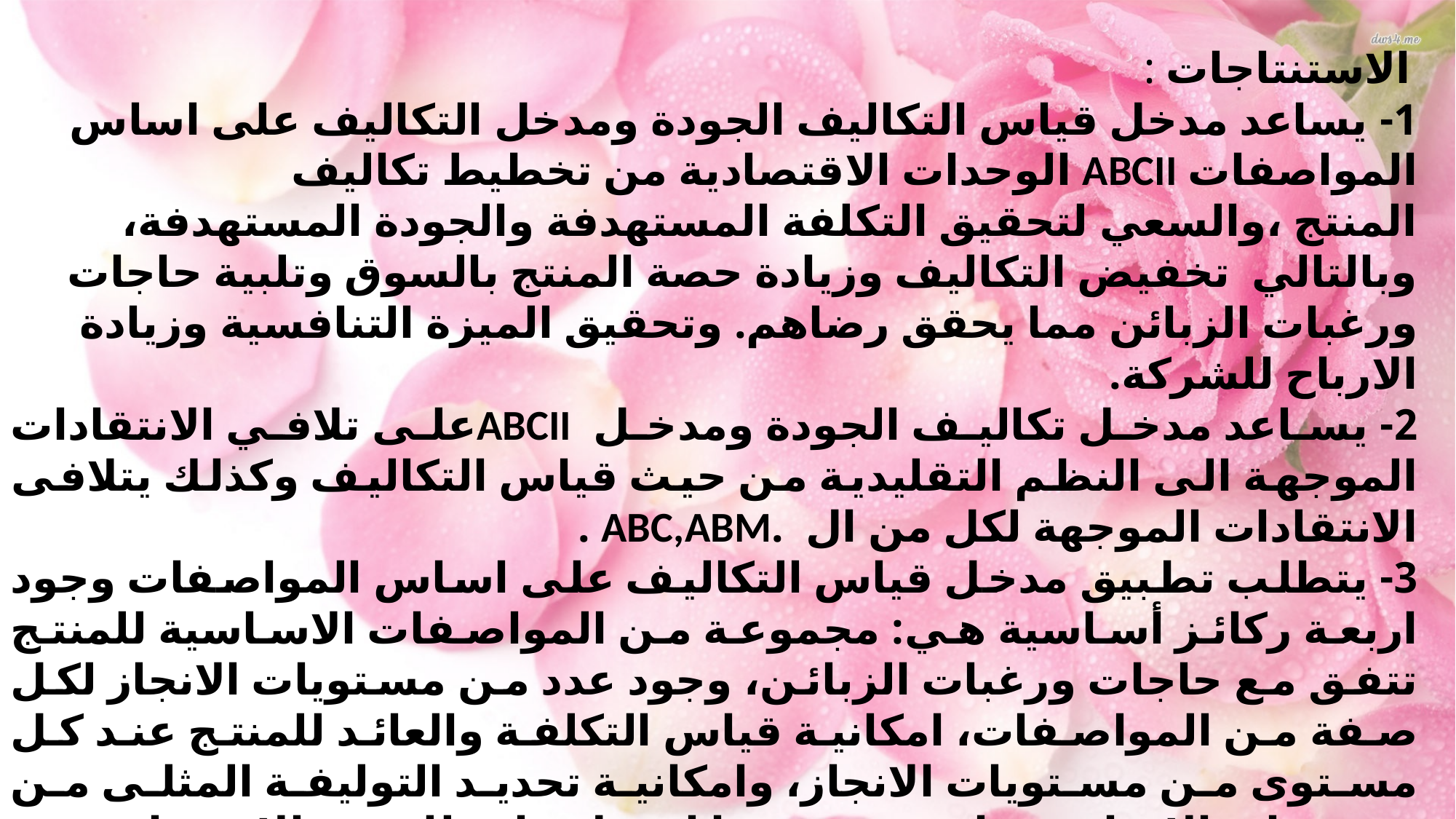

الاستنتاجات :
1- يساعد مدخل قياس التكاليف الجودة ومدخل التكاليف على اساس المواصفات ABCII الوحدات الاقتصادية من تخطيط تكاليف المنتج ،والسعي لتحقيق التكلفة المستهدفة والجودة المستهدفة، وبالتالي  تخفيض التكاليف وزيادة حصة المنتج بالسوق وتلبية حاجات ورغبات الزبائن مما يحقق رضاهم. وتحقيق الميزة التنافسية وزيادة الارباح للشركة.
2- يساعد مدخل تكاليف الجودة ومدخل  ABCIIعلى تلافي الانتقادات الموجهة الى النظم التقليدية من حيث قياس التكاليف وكذلك يتلافى الانتقادات الموجهة لكل من ال  .ABC,ABM .
3- يتطلب تطبيق مدخل قياس التكاليف على اساس المواصفات وجود اربعة ركائز أساسية هي: مجموعة من المواصفات الاساسية للمنتج تتفق مع حاجات ورغبات الزبائن، وجود عدد من مستويات الانجاز لكل صفة من المواصفات، امكانية قياس التكلفة والعائد للمنتج عند كل مستوى من مستويات الانجاز، وامكانية تحديد التوليفة المثلى من مستويات الانجاز وبما يتحقق معها افضل عائد للوحدة الاقتصادية مع الايفاء بحاجات ورغبات الزبائن.